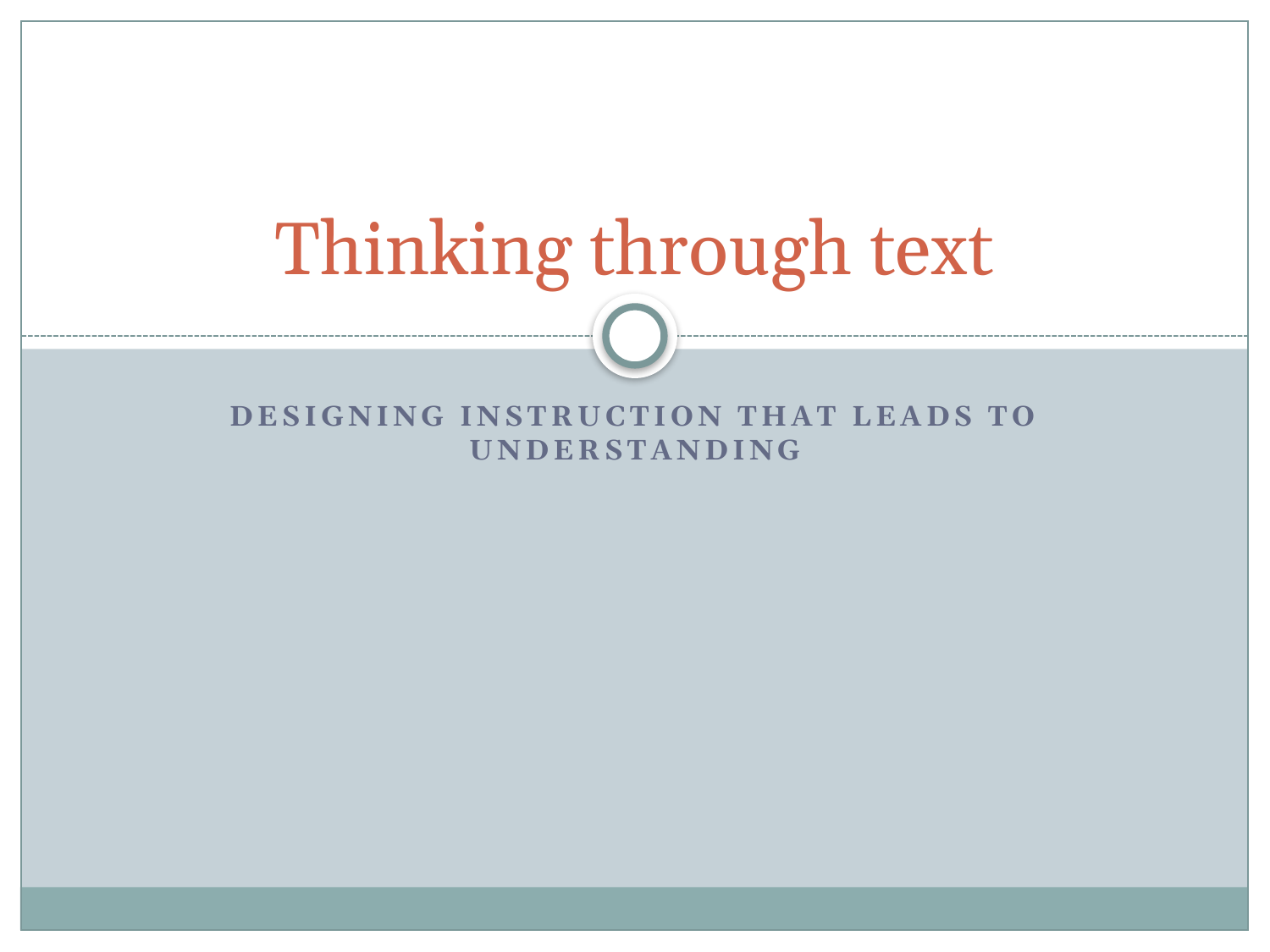

# Thinking through text
Designing Instruction That Leads to Understanding